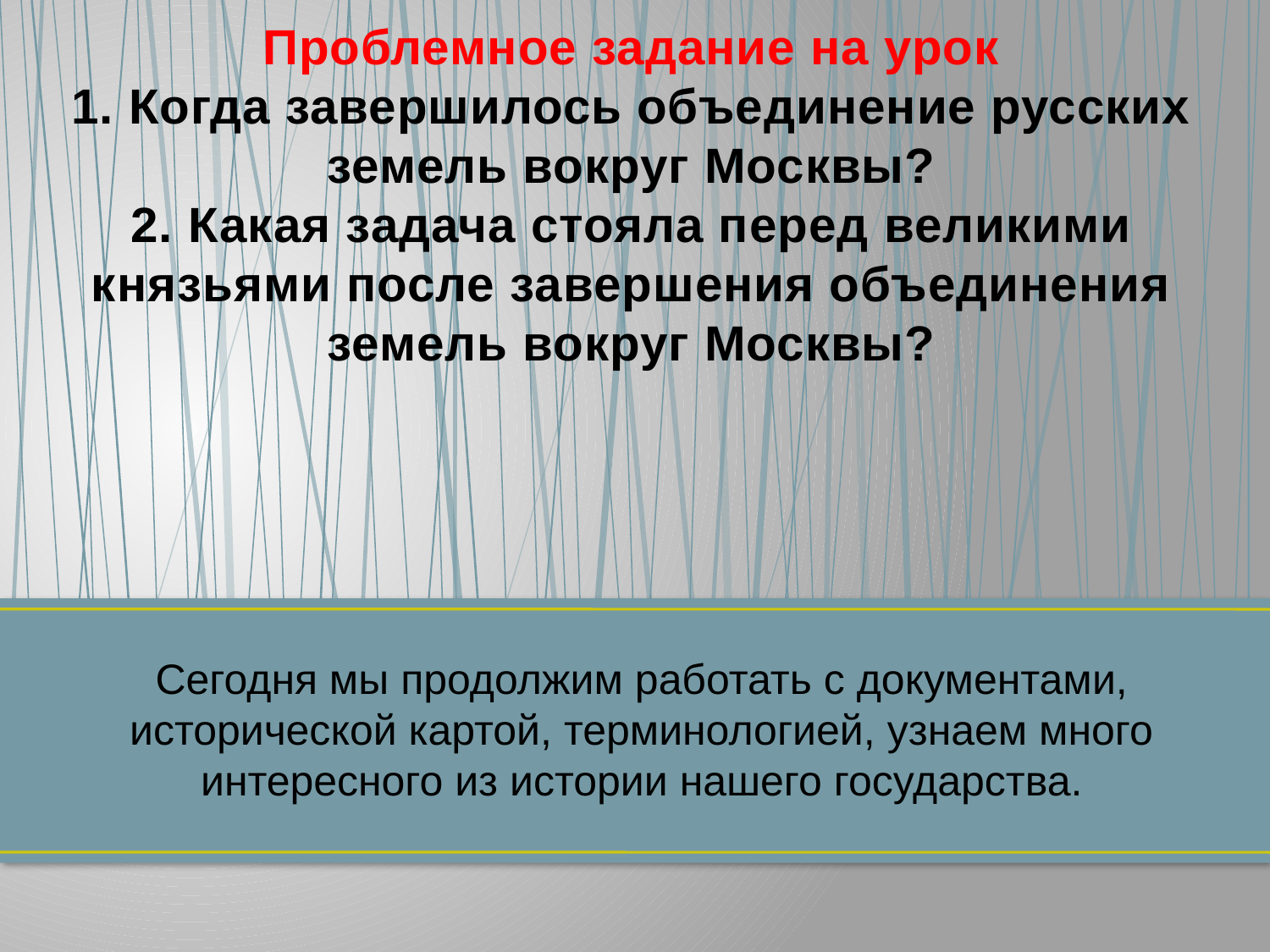

# Проблемное задание на урок 1. Когда завершилось объединение русских земель вокруг Москвы? 2. Какая задача стояла перед великими князьями после завершения объединения земель вокруг Москвы?
Сегодня мы продолжим работать с документами, исторической картой, терминологией, узнаем много интересного из истории нашего государства.